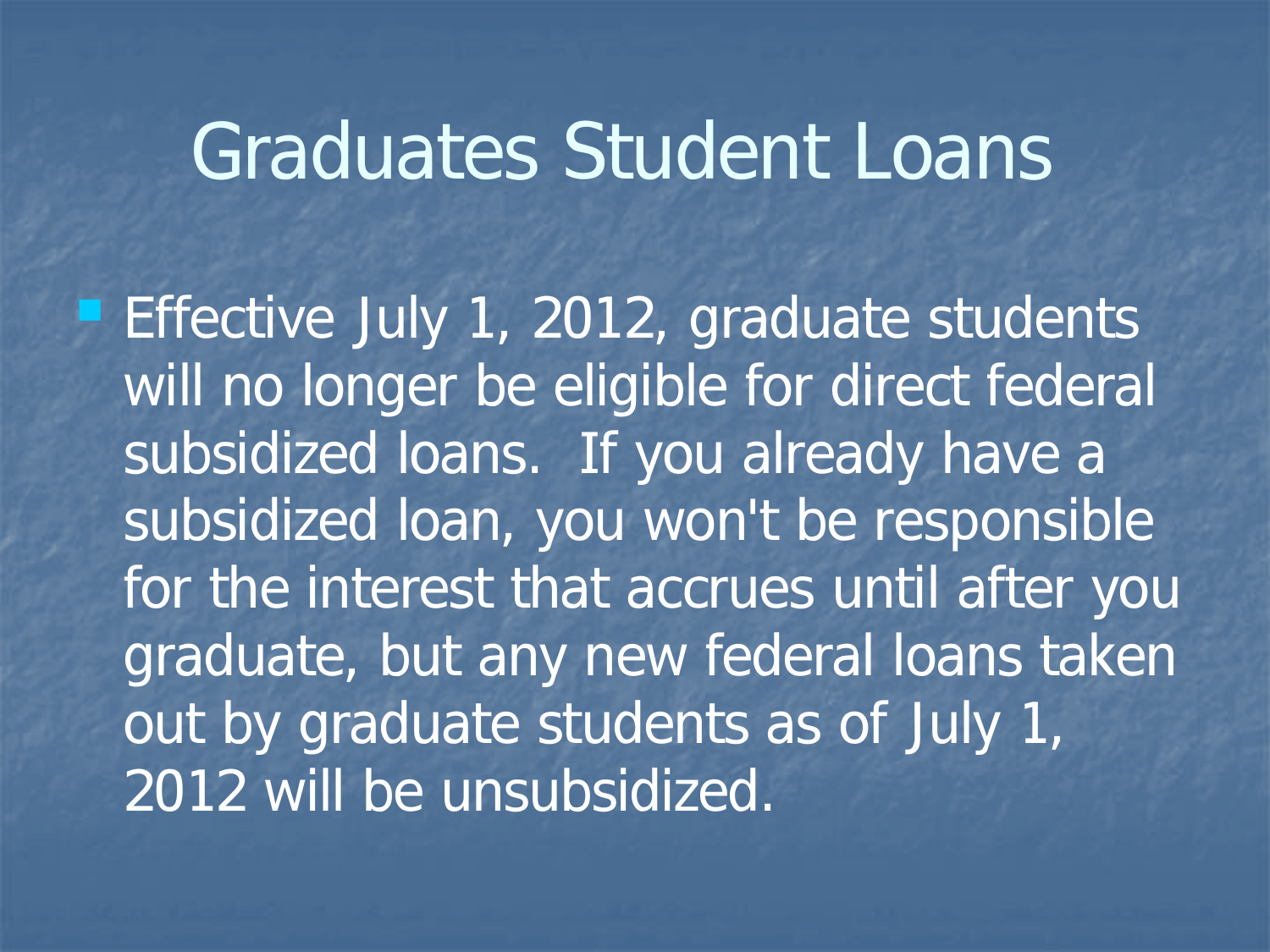

# Graduates Student Loans
Effective July 1, 2012, graduate students will no longer be eligible for direct federal subsidized loans.  If you already have a subsidized loan, you won't be responsible for the interest that accrues until after you graduate, but any new federal loans taken out by graduate students as of July 1, 2012 will be unsubsidized.